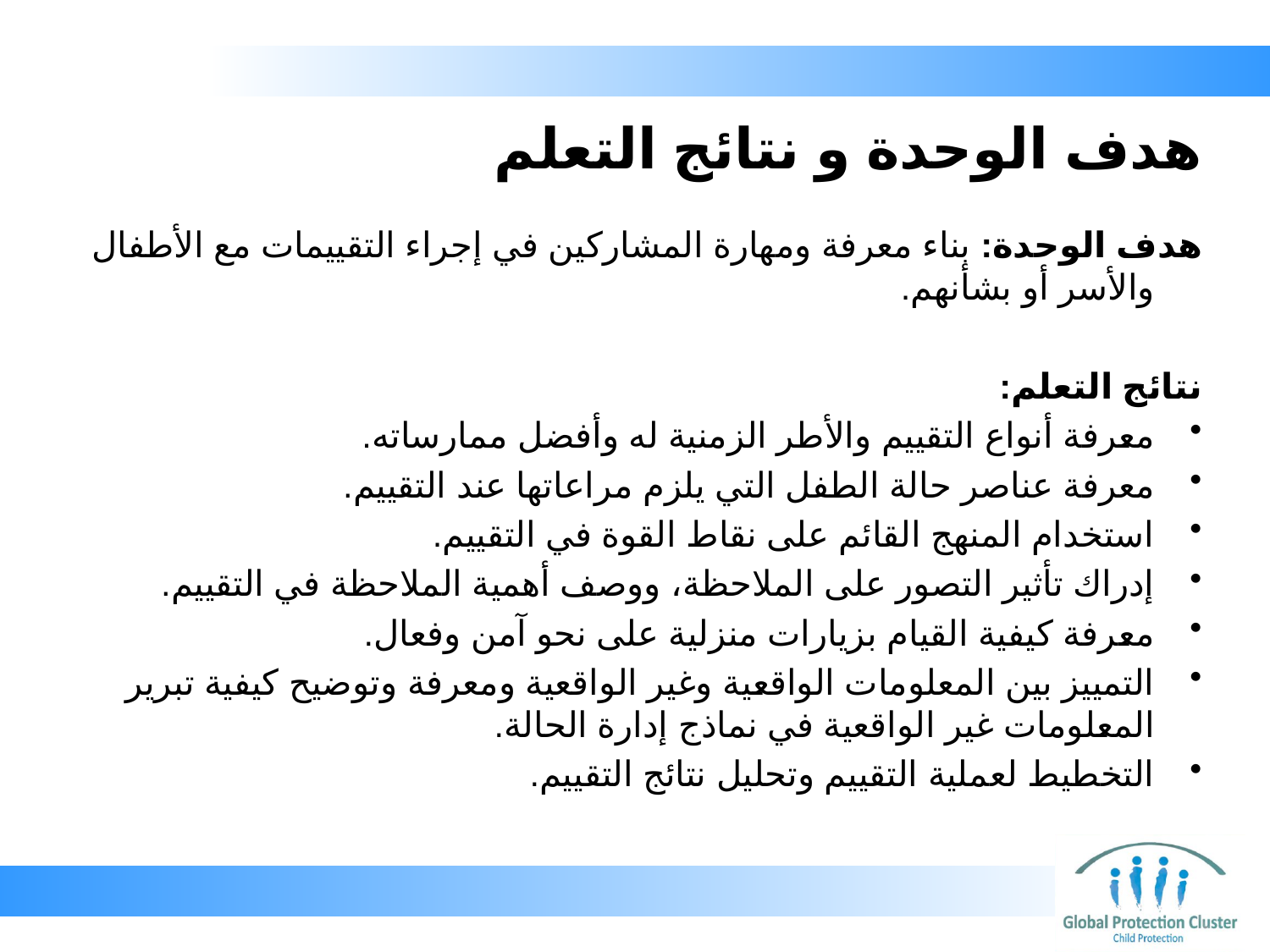

# هدف الوحدة و نتائج التعلم
هدف الوحدة: بناء معرفة ومهارة المشاركين في إجراء التقييمات مع الأطفال والأسر أو بشأنهم.

نتائج التعلم:
معرفة أنواع التقييم والأطر الزمنية له وأفضل ممارساته.
معرفة عناصر حالة الطفل التي يلزم مراعاتها عند التقييم.
استخدام المنهج القائم على نقاط القوة في التقييم.
إدراك تأثير التصور على الملاحظة، ووصف أهمية الملاحظة في التقييم.
معرفة كيفية القيام بزيارات منزلية على نحو آمن وفعال.
التمييز بين المعلومات الواقعية وغير الواقعية ومعرفة وتوضيح كيفية تبرير المعلومات غير الواقعية في نماذج إدارة الحالة.
التخطيط لعملية التقييم وتحليل نتائج التقييم.